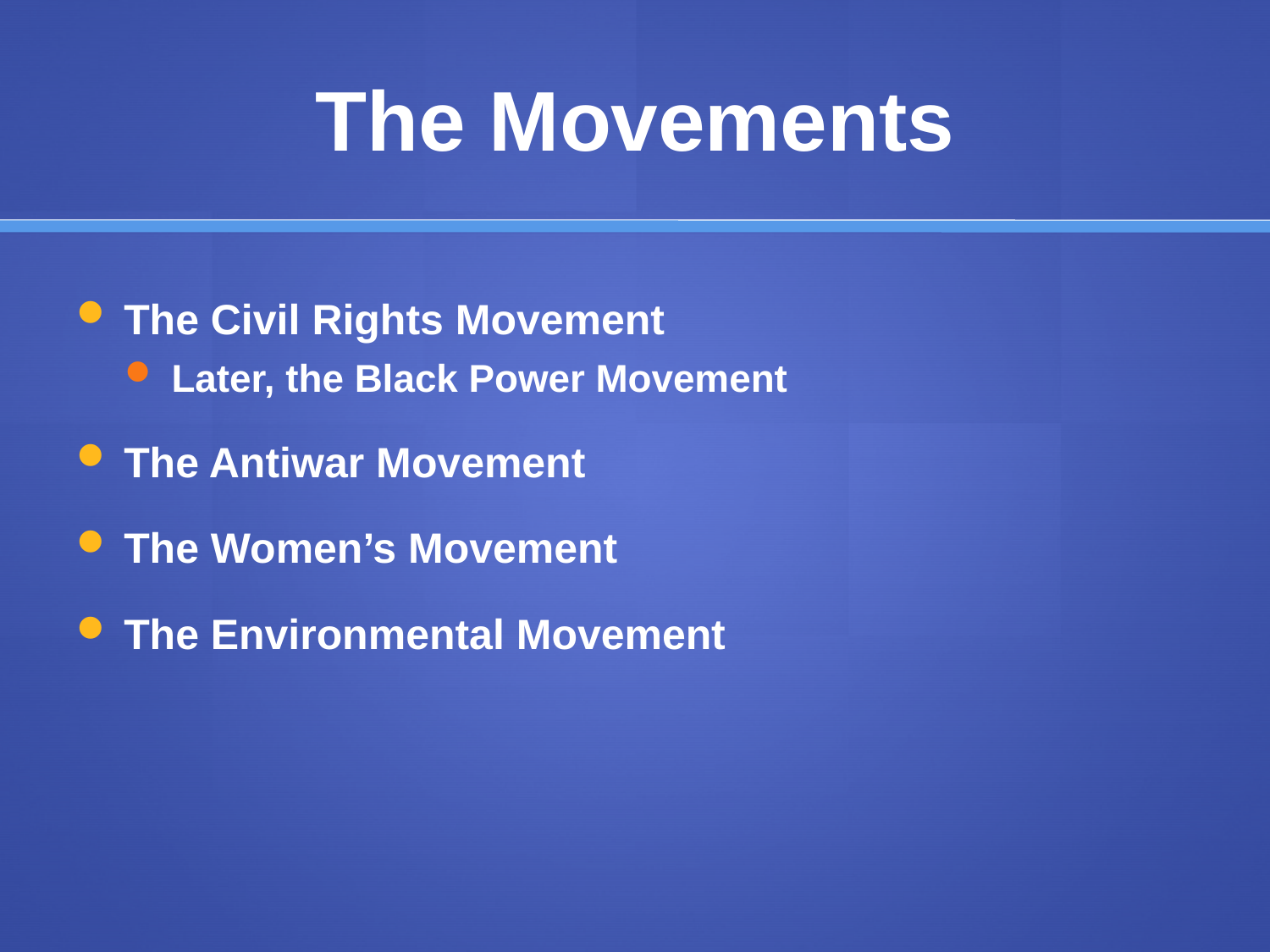

# The Movements
The Civil Rights Movement
Later, the Black Power Movement
The Antiwar Movement
The Women’s Movement
The Environmental Movement